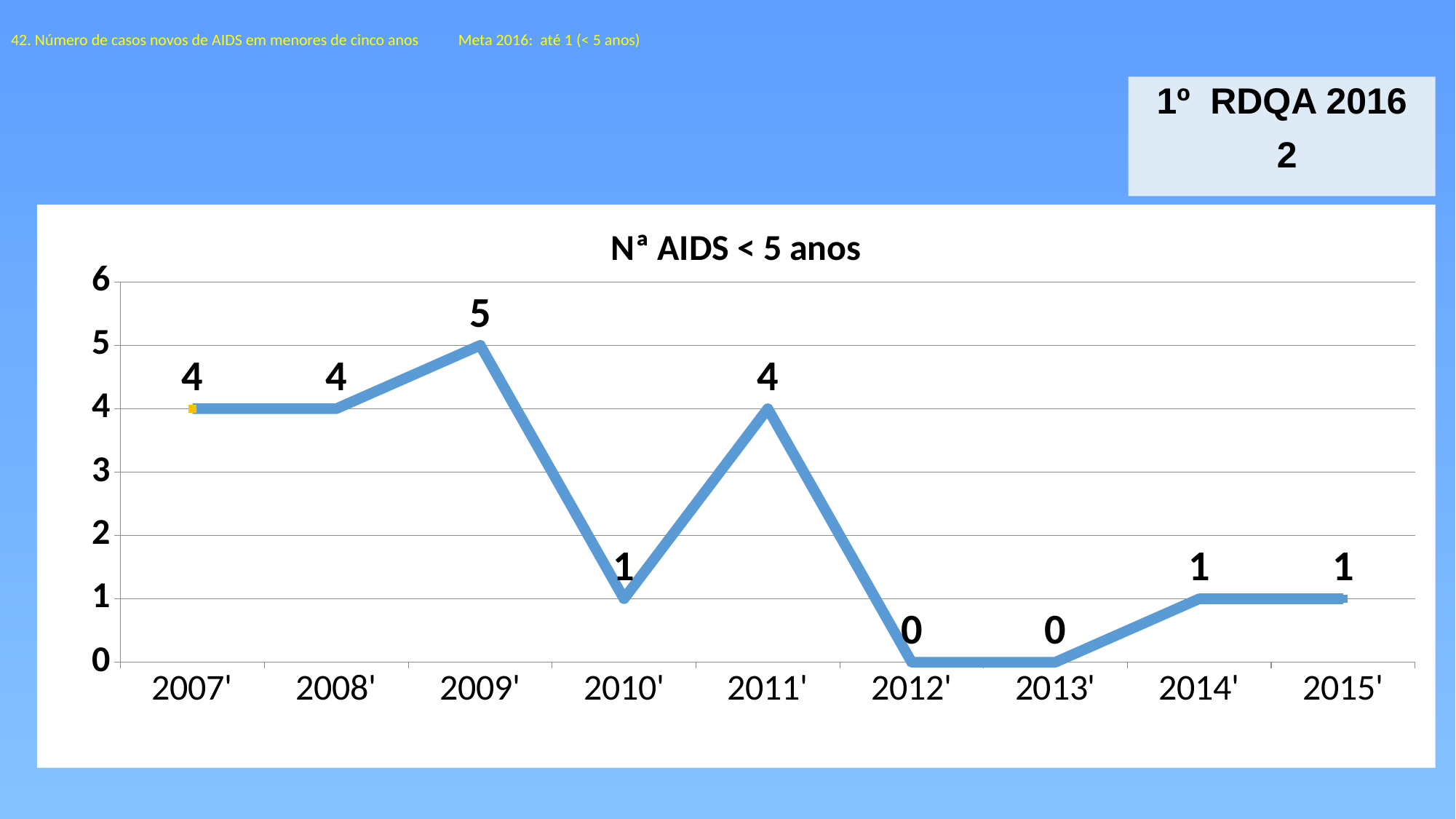

# 42. Número de casos novos de AIDS em menores de cinco anos           Meta 2016:  até 1 (< 5 anos)
1º  RDQA 2016
 2

### Chart:

| Category | Nª AIDS < 5 anos |
|---|---|
| 2007' | 4.0 |
| 2008' | 4.0 |
| 2009' | 5.0 |
| 2010' | 1.0 |
| 2011' | 4.0 |
| 2012' | 0.0 |
| 2013' | 0.0 |
| 2014' | 1.0 |
| 2015' | 1.0 |